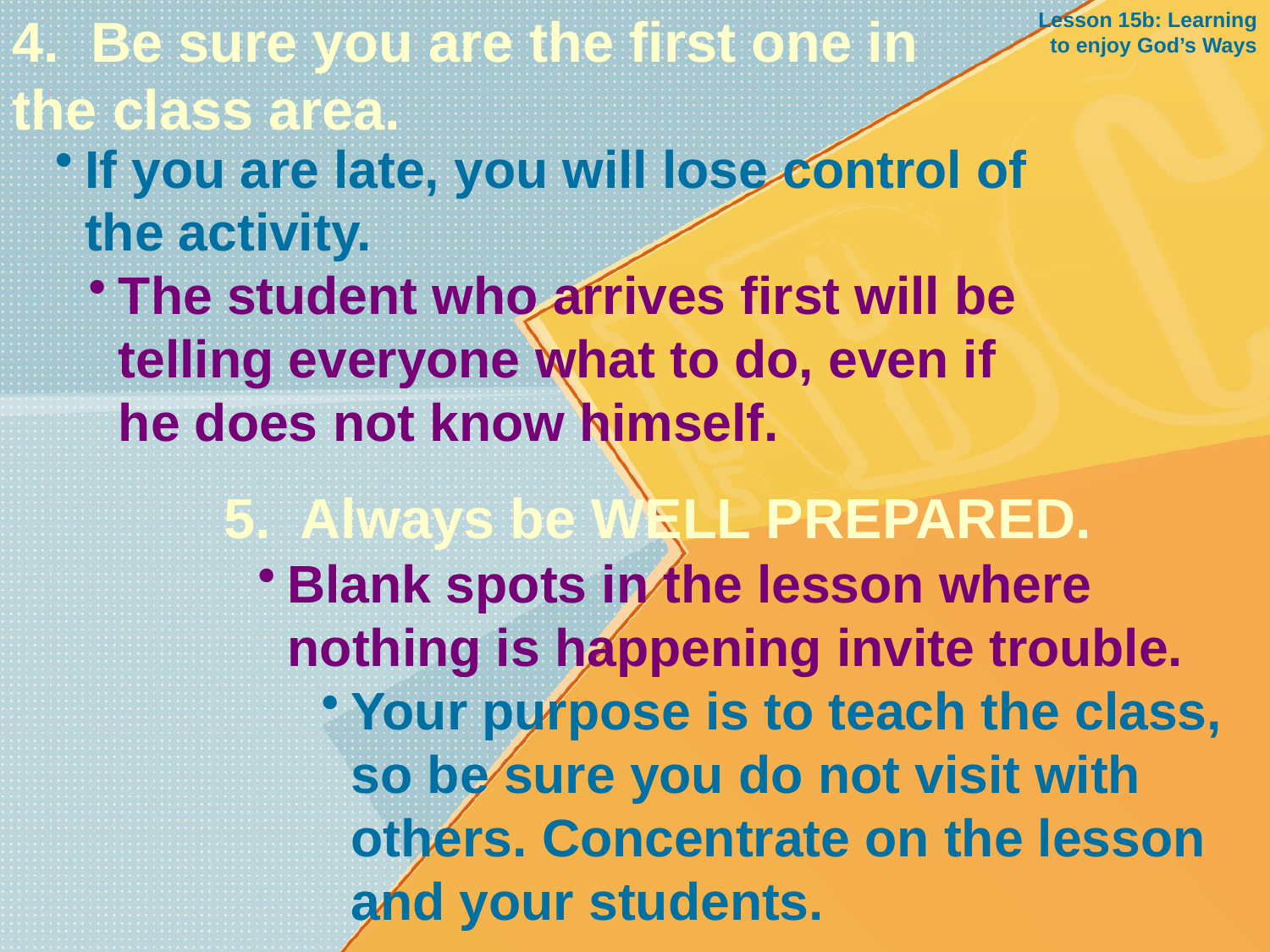

4.  Be sure you are the first one in the class area.
Lesson 15b: Learning to enjoy God’s Ways
If you are late, you will lose control of the activity.
The student who arrives first will be telling everyone what to do, even if he does not know himself.
5.  Always be WELL PREPARED.
Blank spots in the lesson where nothing is happening invite trouble.
Your purpose is to teach the class, so be sure you do not visit with others. Concentrate on the lesson and your students.